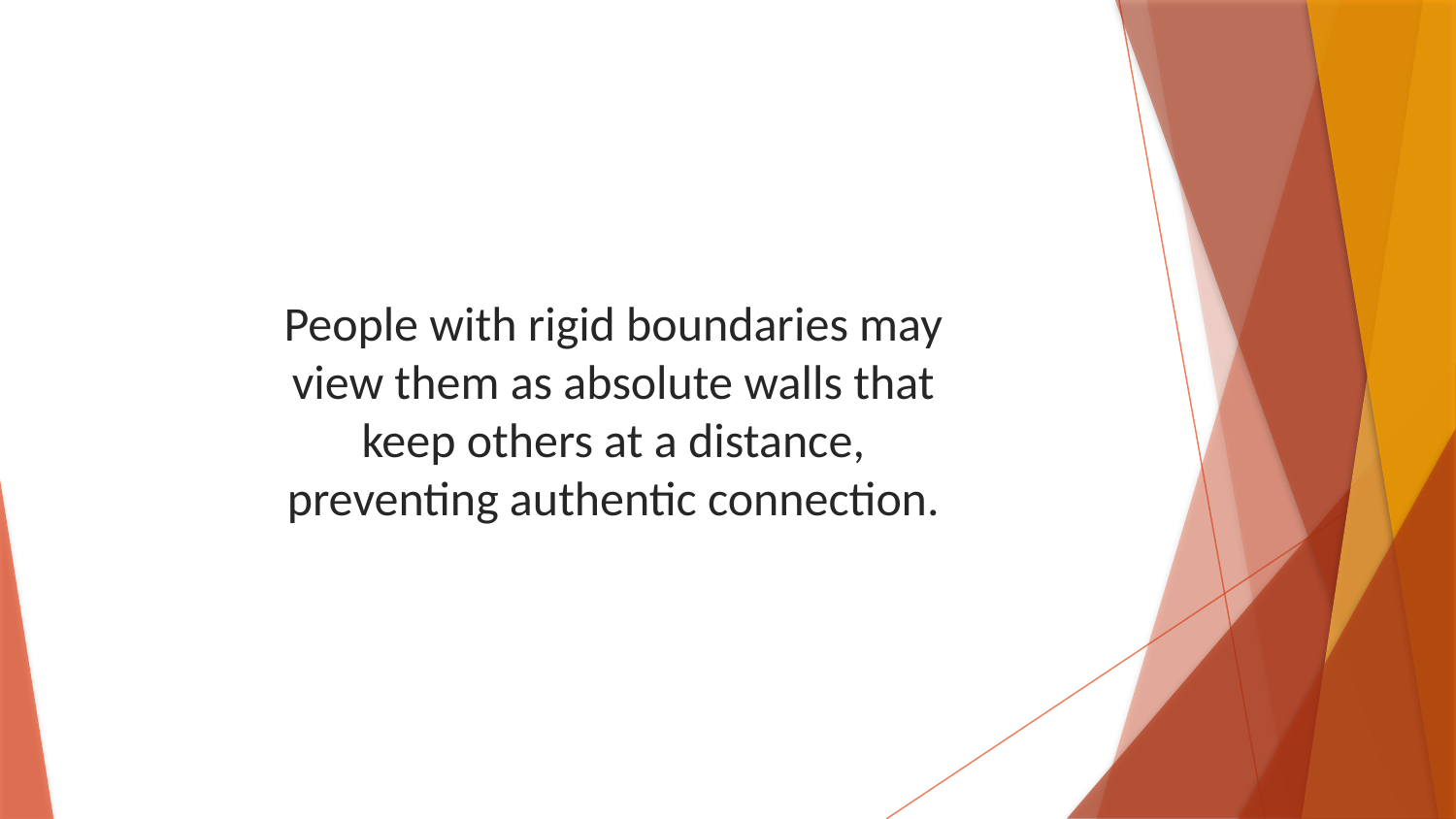

People with rigid boundaries may view them as absolute walls that keep others at a distance, preventing authentic connection.